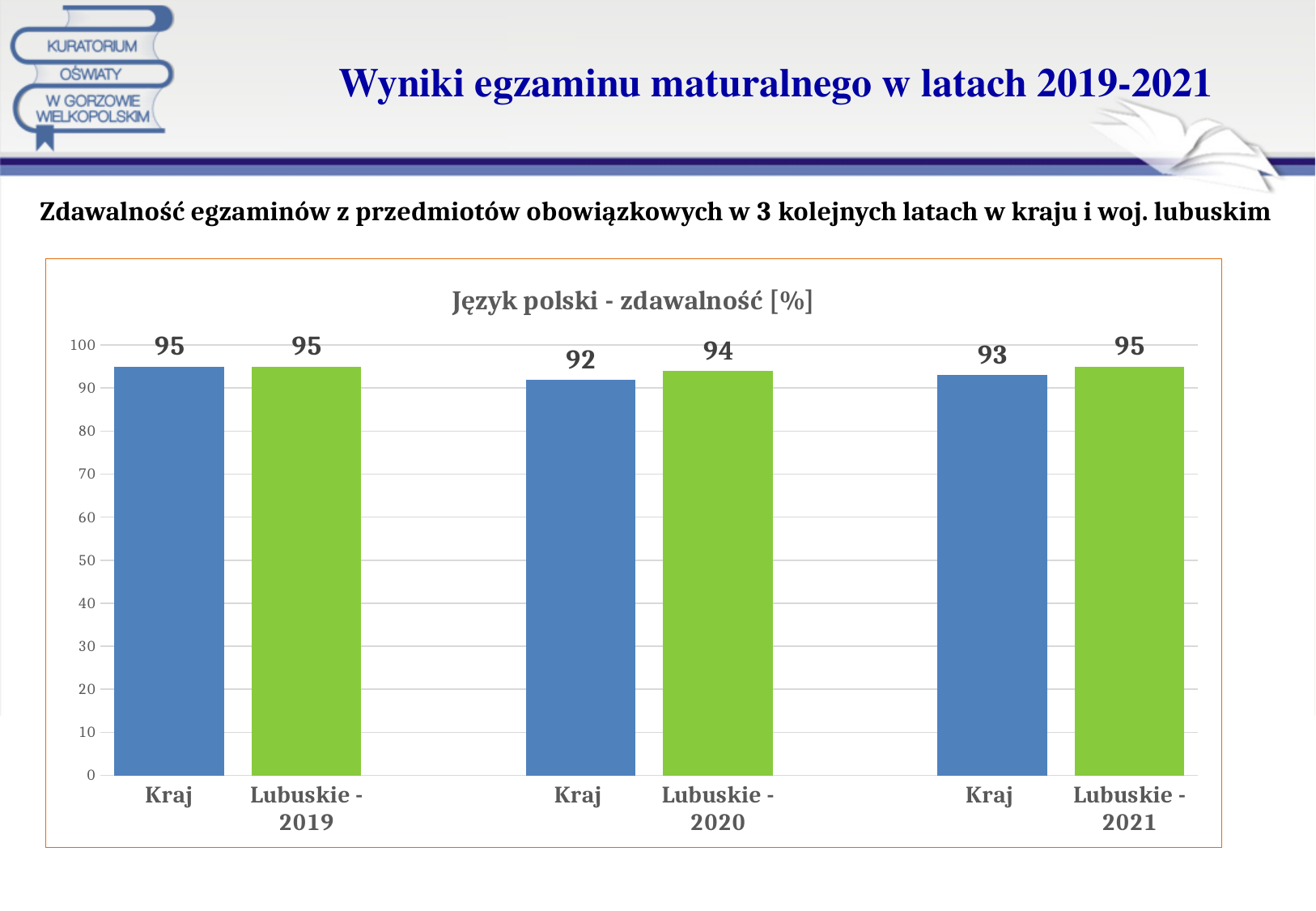

# Wyniki egzaminu maturalnego w latach 2019-2021
Zdawalność egzaminów z przedmiotów obowiązkowych w 3 kolejnych latach w kraju i woj. lubuskim

### Chart: Język polski - zdawalność [%]

| Category | Język polski |
|---|---|
| Kraj | 95.0 |
| Lubuskie - 2019 | 95.0 |
|  | None |
| Kraj  | 92.0 |
| Lubuskie - 2020 | 94.0 |
|  | None |
| Kraj  | 93.0 |
| Lubuskie -2021 | 95.0 |